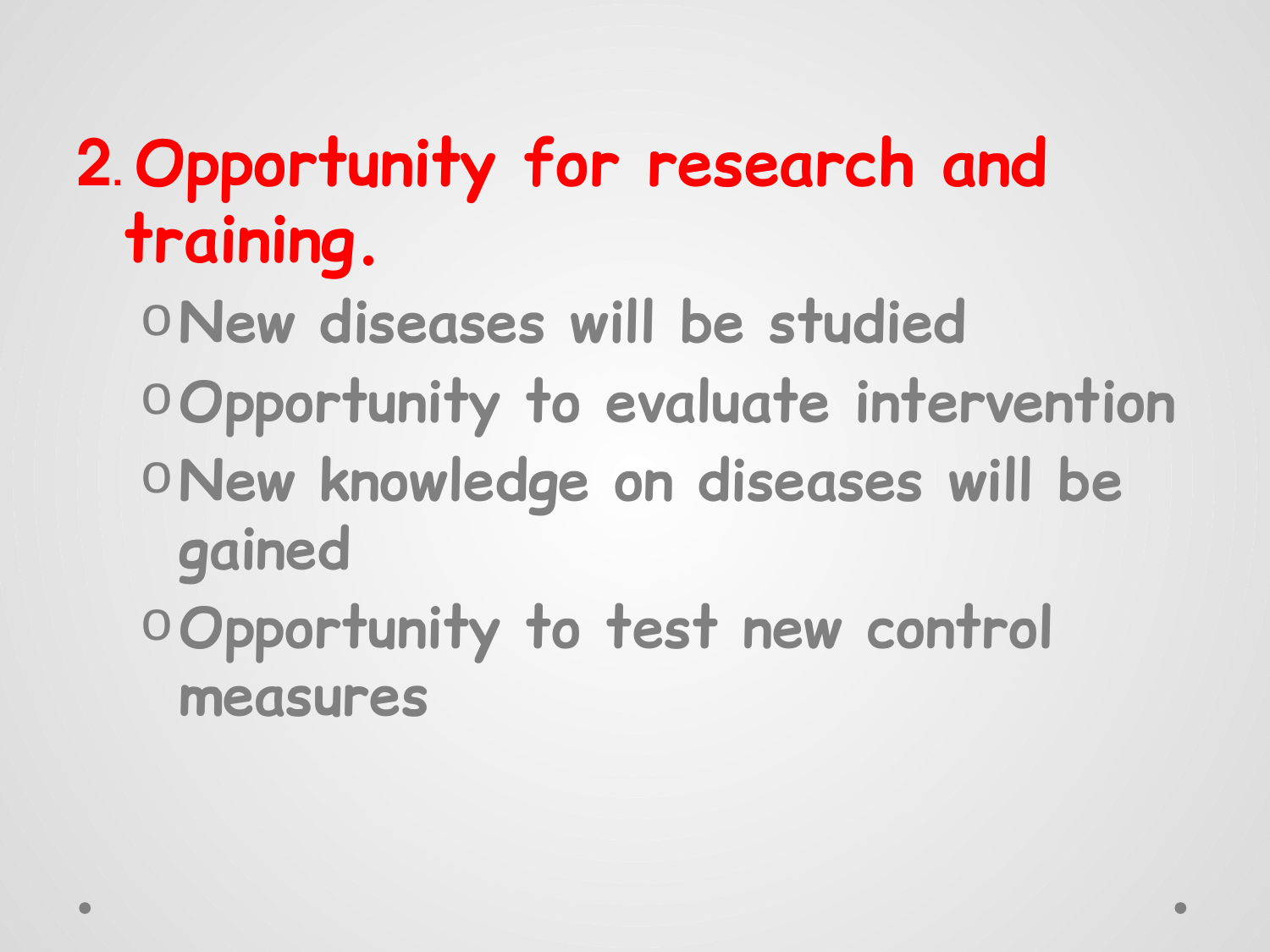

2. Opportunity for research and training.
New diseases will be studied
Opportunity to evaluate intervention
New knowledge on diseases will be gained
Opportunity to test new control measures